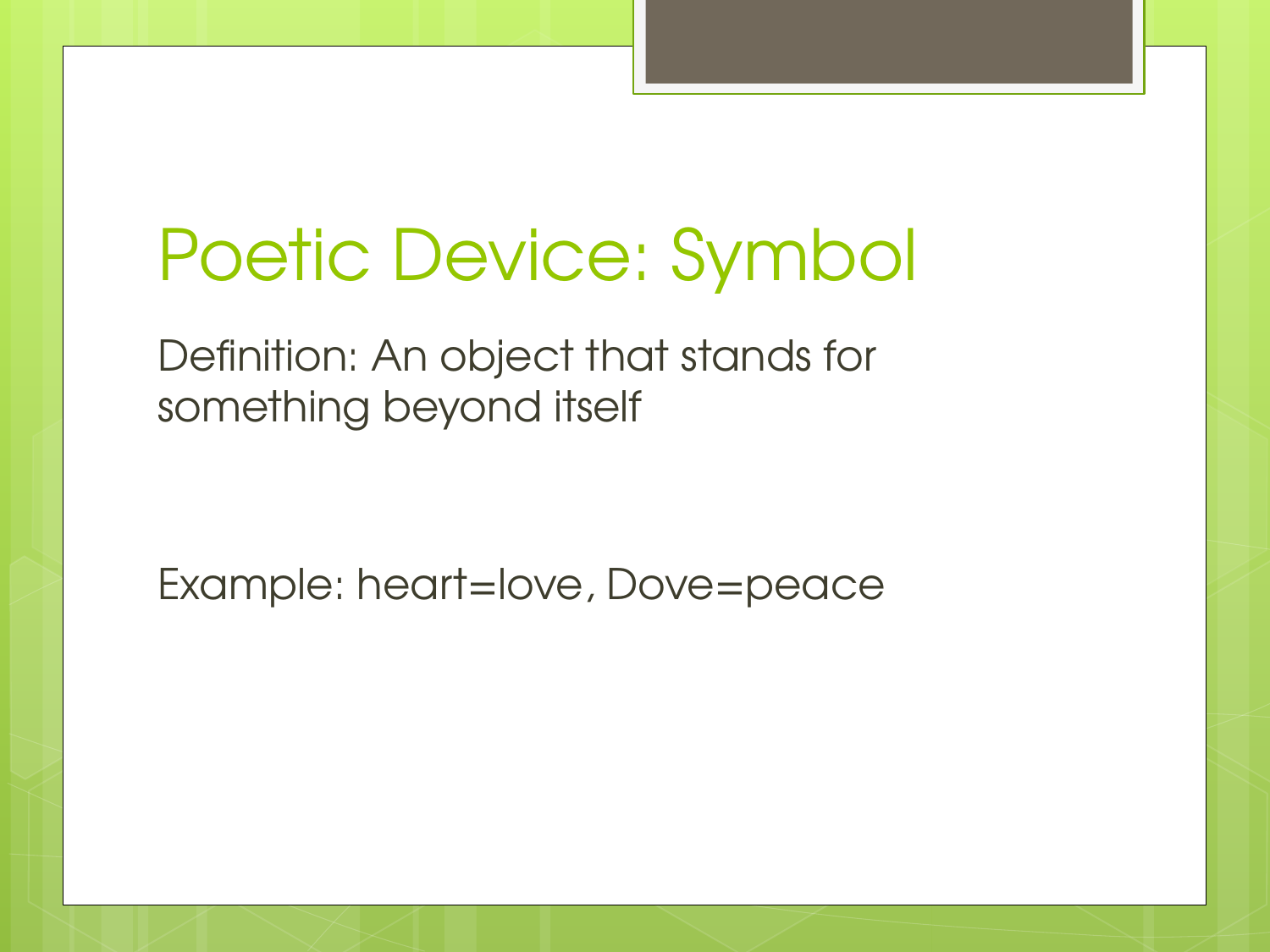

# Poetic Device: Symbol
Definition: An object that stands for something beyond itself

Example: heart=love, Dove=peace